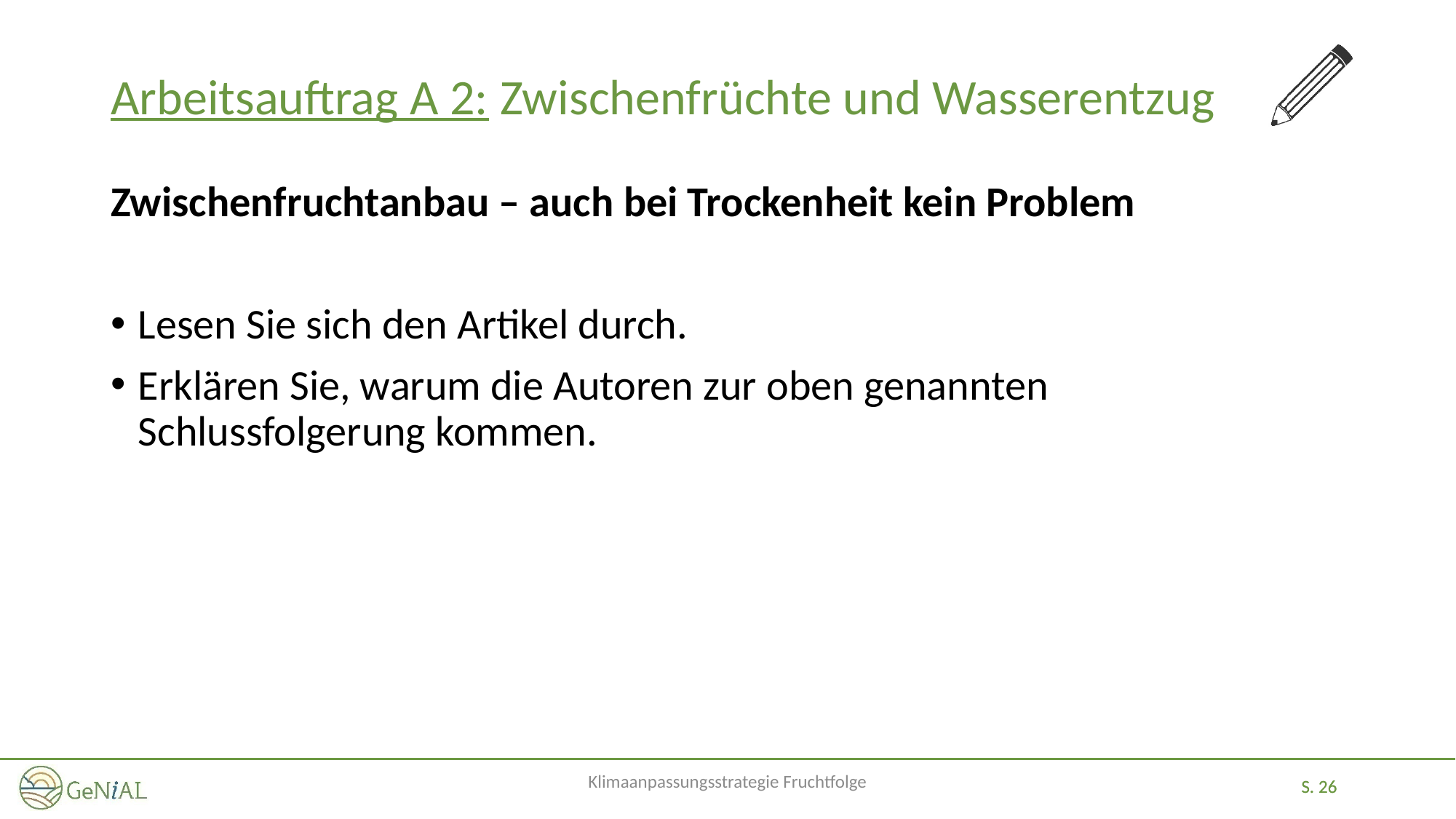

# Arbeitsauftrag A 2: Zwischenfrüchte und Wasserentzug
Zwischenfruchtanbau – auch bei Trockenheit kein Problem

Lesen Sie sich den Artikel durch.
Erklären Sie, warum die Autoren zur oben genannten Schlussfolgerung kommen.

Klimaanpassungsstrategie Fruchtfolge